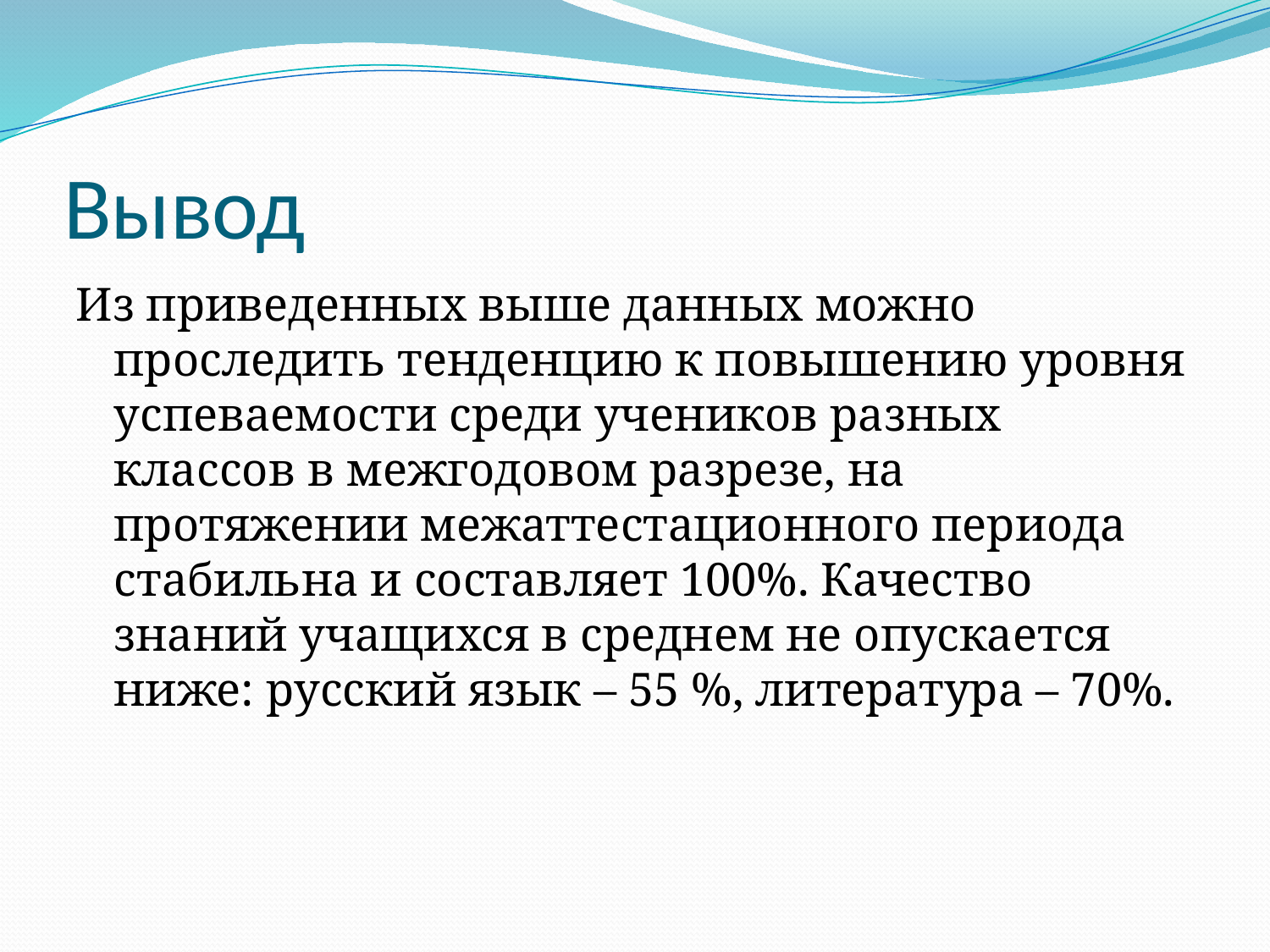

# Вывод
Из приведенных выше данных можно проследить тенденцию к повышению уровня успеваемости среди учеников разных классов в межгодовом разрезе, на протяжении межаттестационного периода стабильна и составляет 100%. Качество знаний учащихся в среднем не опускается ниже: русский язык – 55 %, литература – 70%.